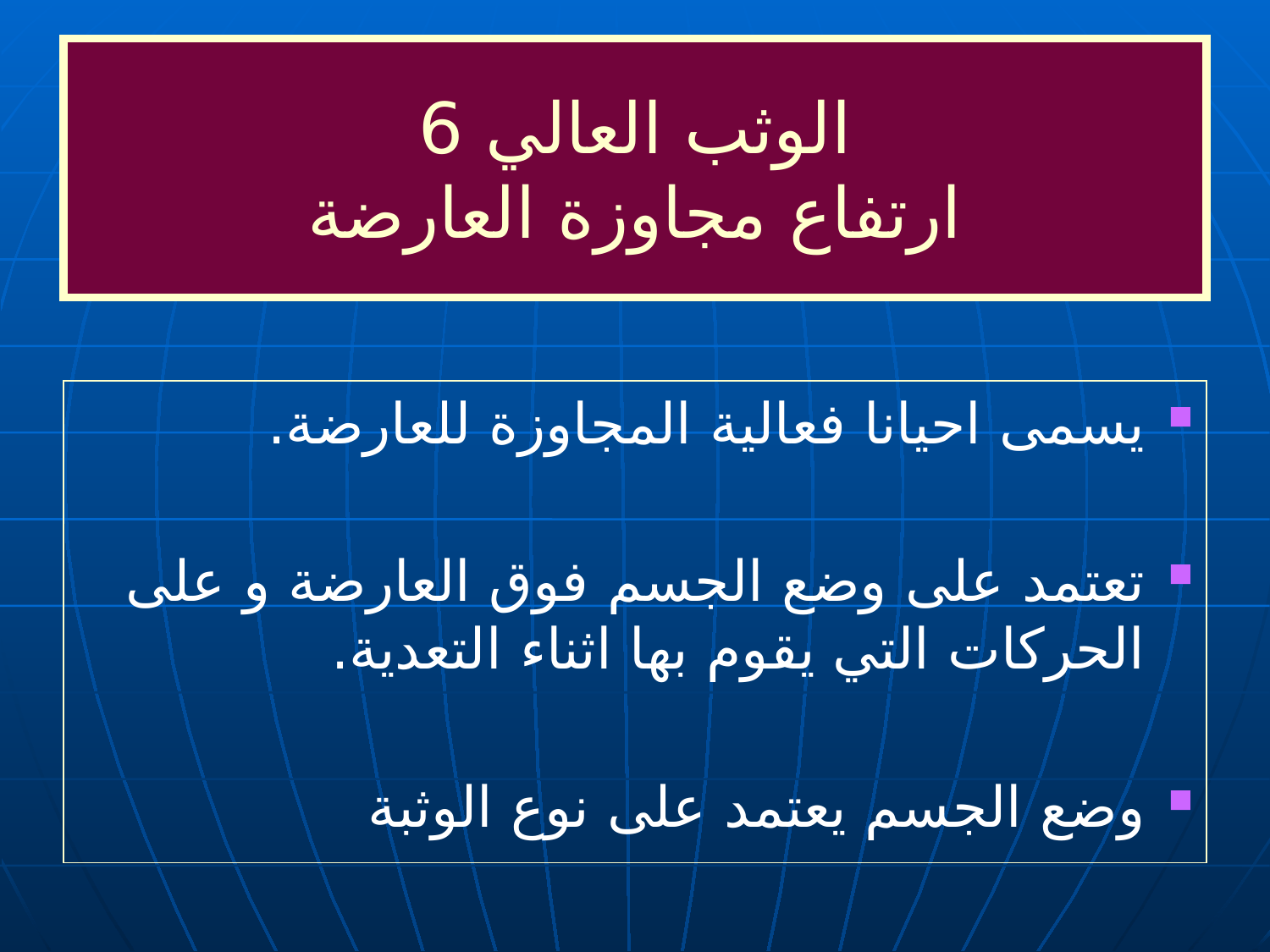

# الوثب العالي 6 ارتفاع مجاوزة العارضة
يسمى احيانا فعالية المجاوزة للعارضة.

تعتمد على وضع الجسم فوق العارضة و على الحركات التي يقوم بها اثناء التعدية.

وضع الجسم يعتمد على نوع الوثبة